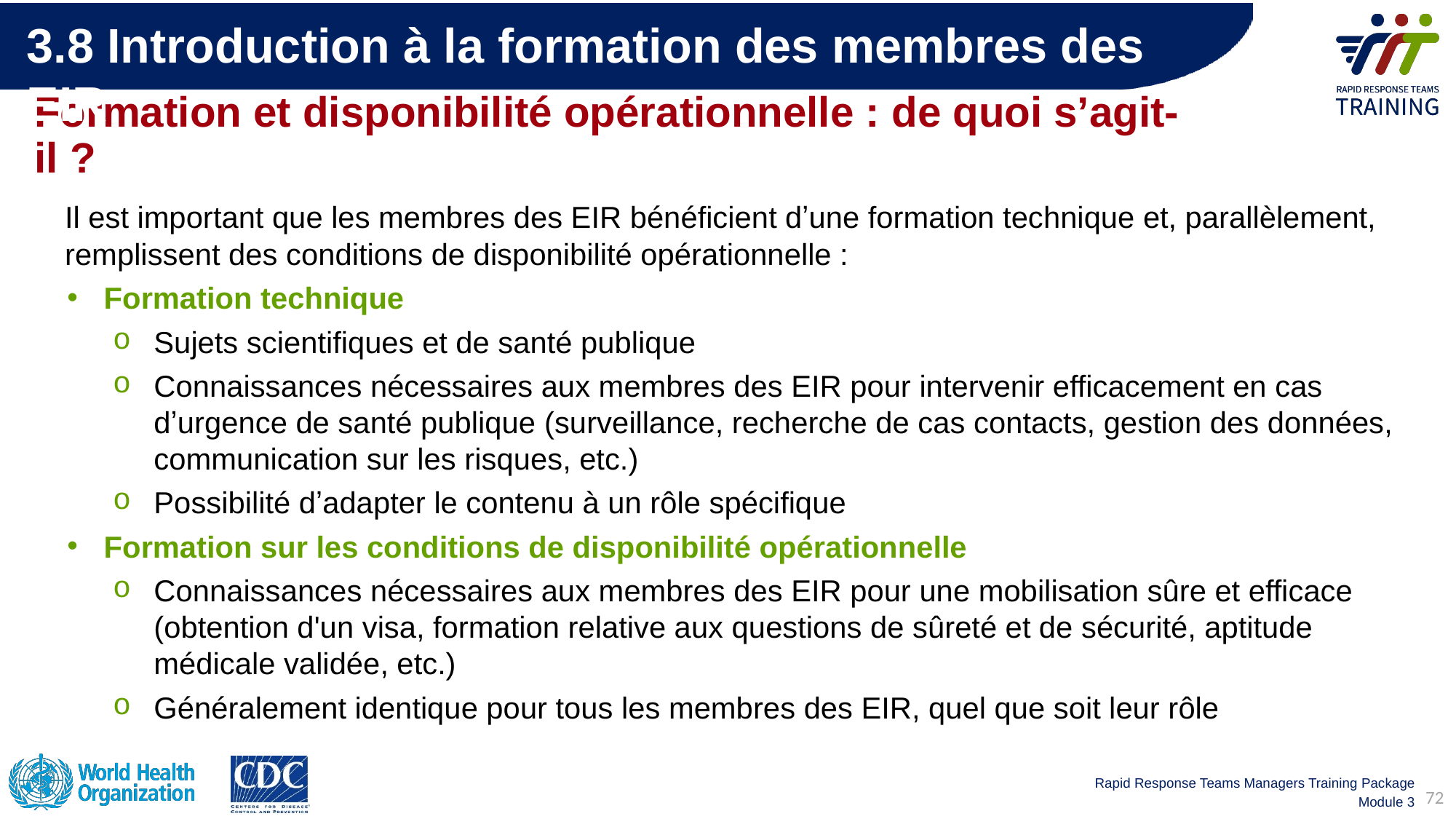

3.8 Introduction à la formation des membres des EIR
# Formation et disponibilité opérationnelle : de quoi sʼagit-il ?
Il est important que les membres des EIR bénéficient dʼune formation technique et, parallèlement, remplissent des conditions de disponibilité opérationnelle :
Formation technique
Sujets scientifiques et de santé publique
Connaissances nécessaires aux membres des EIR pour intervenir efficacement en cas dʼurgence de santé publique (surveillance, recherche de cas contacts, gestion des données, communication sur les risques, etc.)
Possibilité dʼadapter le contenu à un rôle spécifique
Formation sur les conditions de disponibilité opérationnelle
Connaissances nécessaires aux membres des EIR pour une mobilisation sûre et efficace (obtention d'un visa, formation relative aux questions de sûreté et de sécurité, aptitude médicale validée, etc.)
Généralement identique pour tous les membres des EIR, quel que soit leur rôle

72